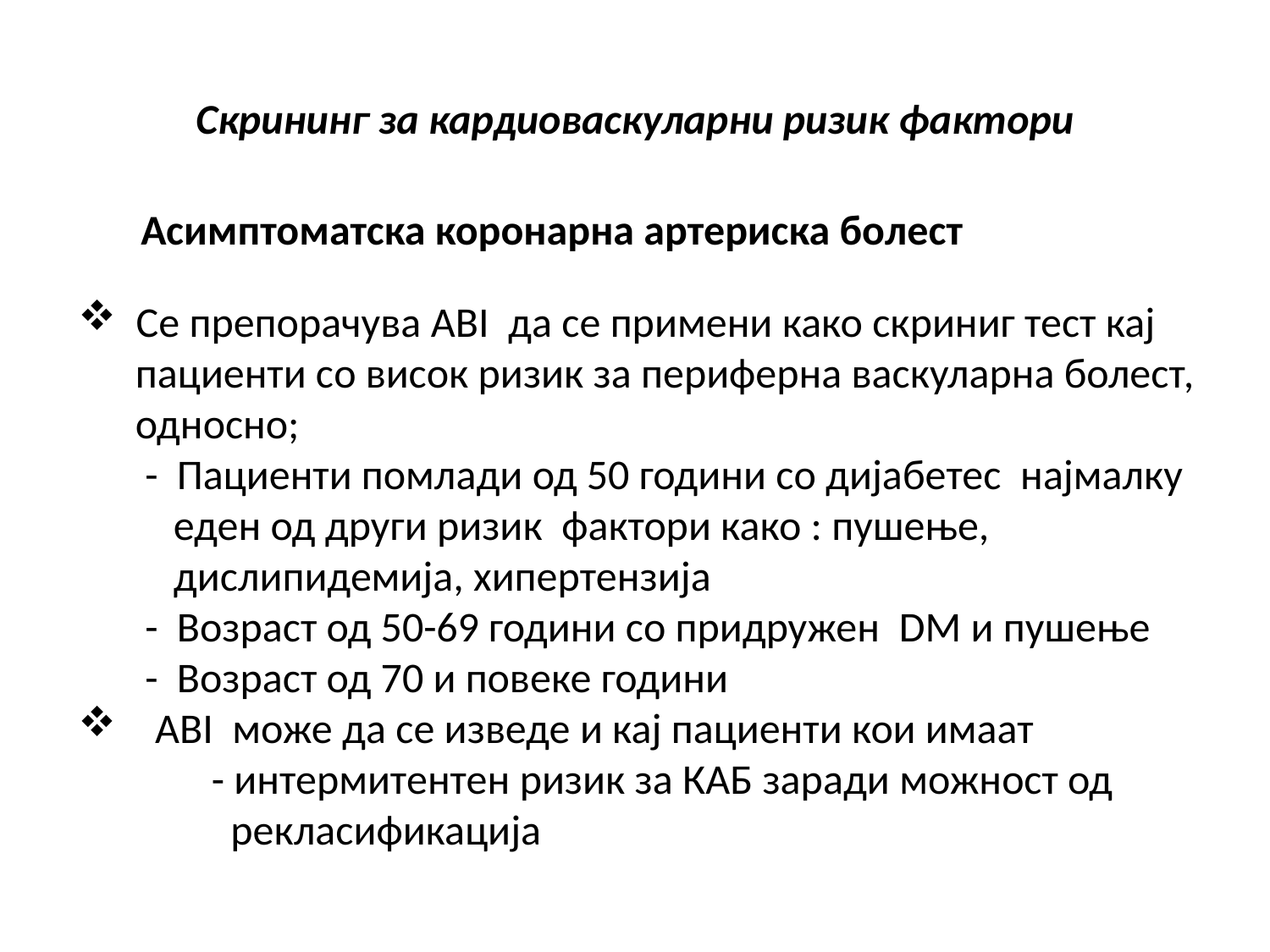

# Скрининг за кардиоваскуларни ризик фактори
Асимптоматска коронарна артериска болест
  Се препорачува ABI  да се примени како скриниг тест кај
      пациенти со висок ризик за периферна васкуларна болест,
      односно;
       -  Пациенти помлади од 50 години со дијабетес  најмалку
          еден од други ризик  фактори како : пушење,
          дислипидемија, хипертензија
       -  Возраст од 50-69 години со придружен  DM и пушење
       -  Возраст од 70 и повеке години
    ABI  може да се изведе и кај пациенти кои имаат
              - интермитентен ризик за КАБ заради можност од
                рекласификација